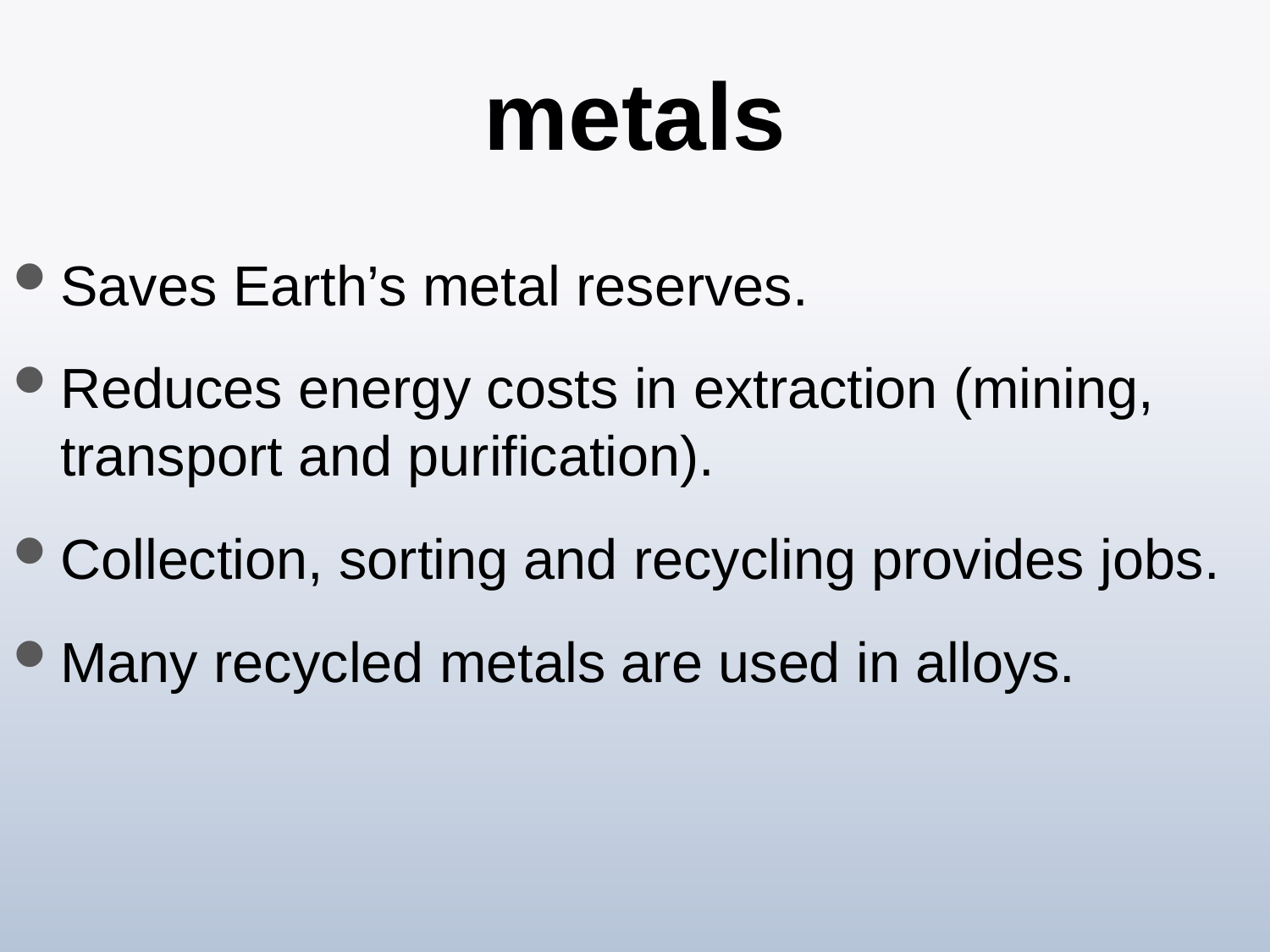

# metals
Saves Earth’s metal reserves.
Reduces energy costs in extraction (mining, transport and purification).
Collection, sorting and recycling provides jobs.
Many recycled metals are used in alloys.